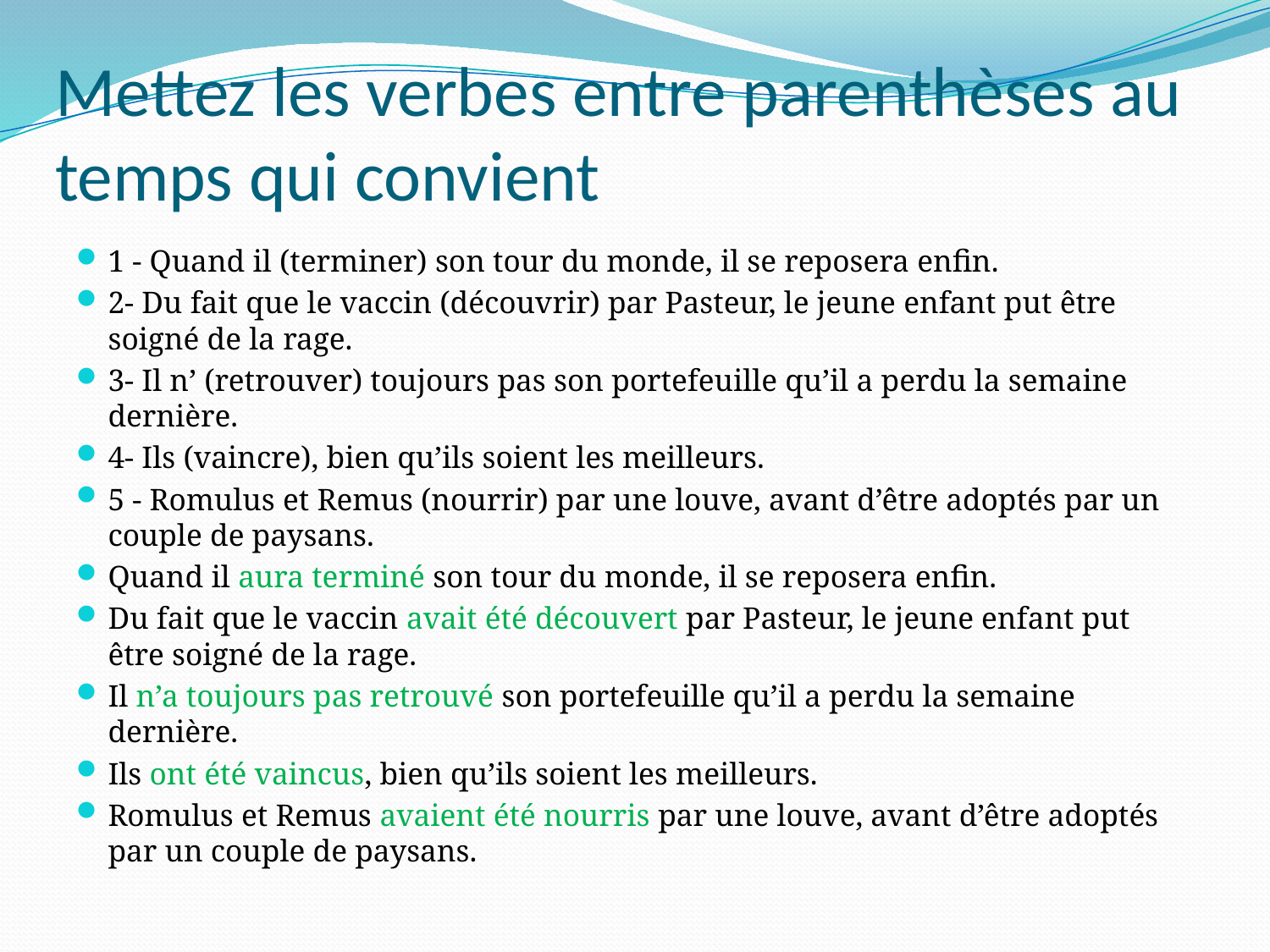

# Mettez les verbes entre parenthèses au temps qui convient
1 - Quand il (terminer) son tour du monde, il se reposera enfin.
2- Du fait que le vaccin (découvrir) par Pasteur, le jeune enfant put être soigné de la rage.
3- Il n’ (retrouver) toujours pas son portefeuille qu’il a perdu la semaine dernière.
4- Ils (vaincre), bien qu’ils soient les meilleurs.
5 - Romulus et Remus (nourrir) par une louve, avant d’être adoptés par un couple de paysans.
Quand il aura terminé son tour du monde, il se reposera enfin.
Du fait que le vaccin avait été découvert par Pasteur, le jeune enfant put être soigné de la rage.
Il n’a toujours pas retrouvé son portefeuille qu’il a perdu la semaine dernière.
Ils ont été vaincus, bien qu’ils soient les meilleurs.
Romulus et Remus avaient été nourris par une louve, avant d’être adoptés par un couple de paysans.